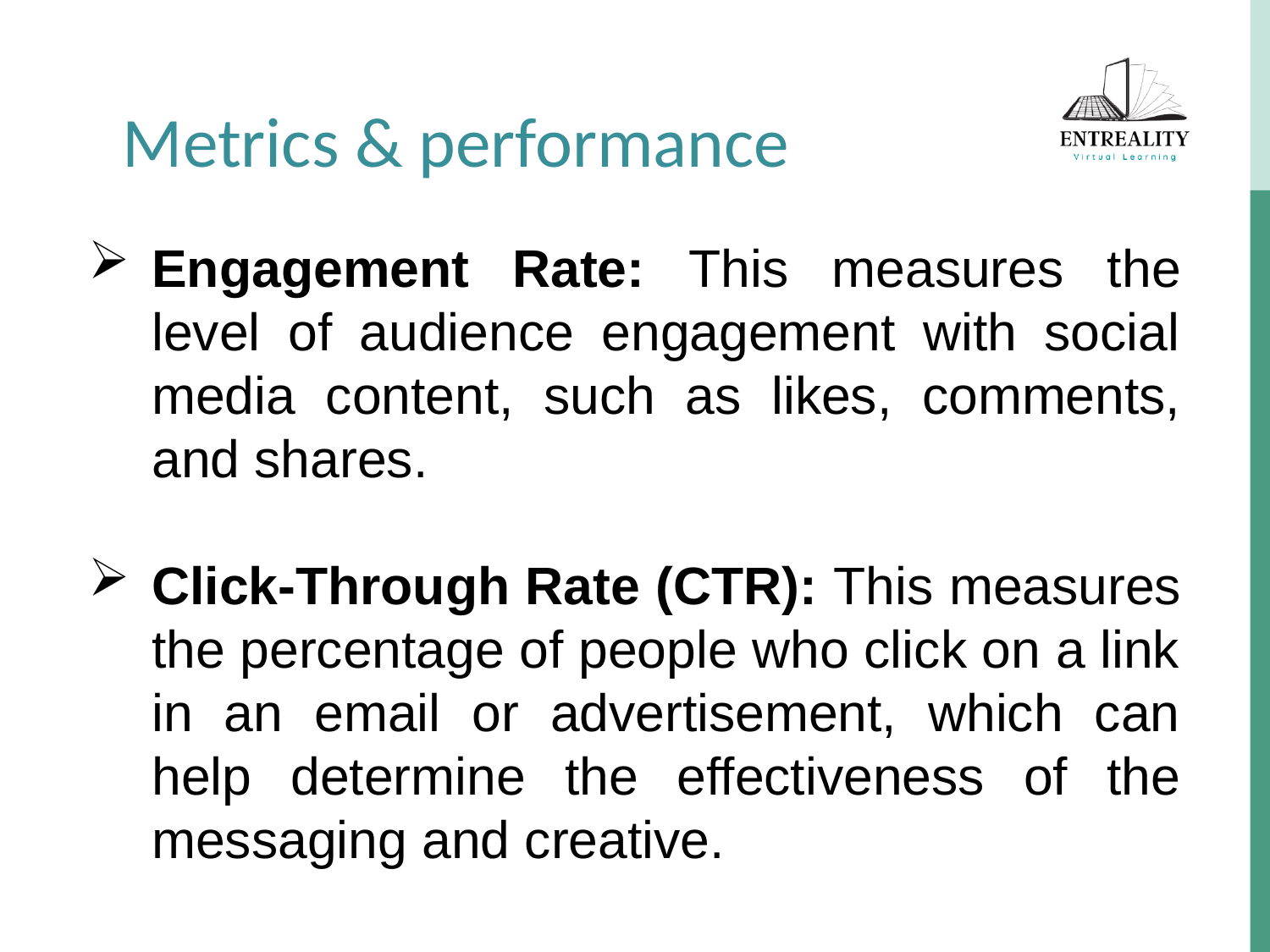

Metrics & performance
Engagement Rate: This measures the level of audience engagement with social media content, such as likes, comments, and shares.

Click-Through Rate (CTR): This measures the percentage of people who click on a link in an email or advertisement, which can help determine the effectiveness of the messaging and creative.